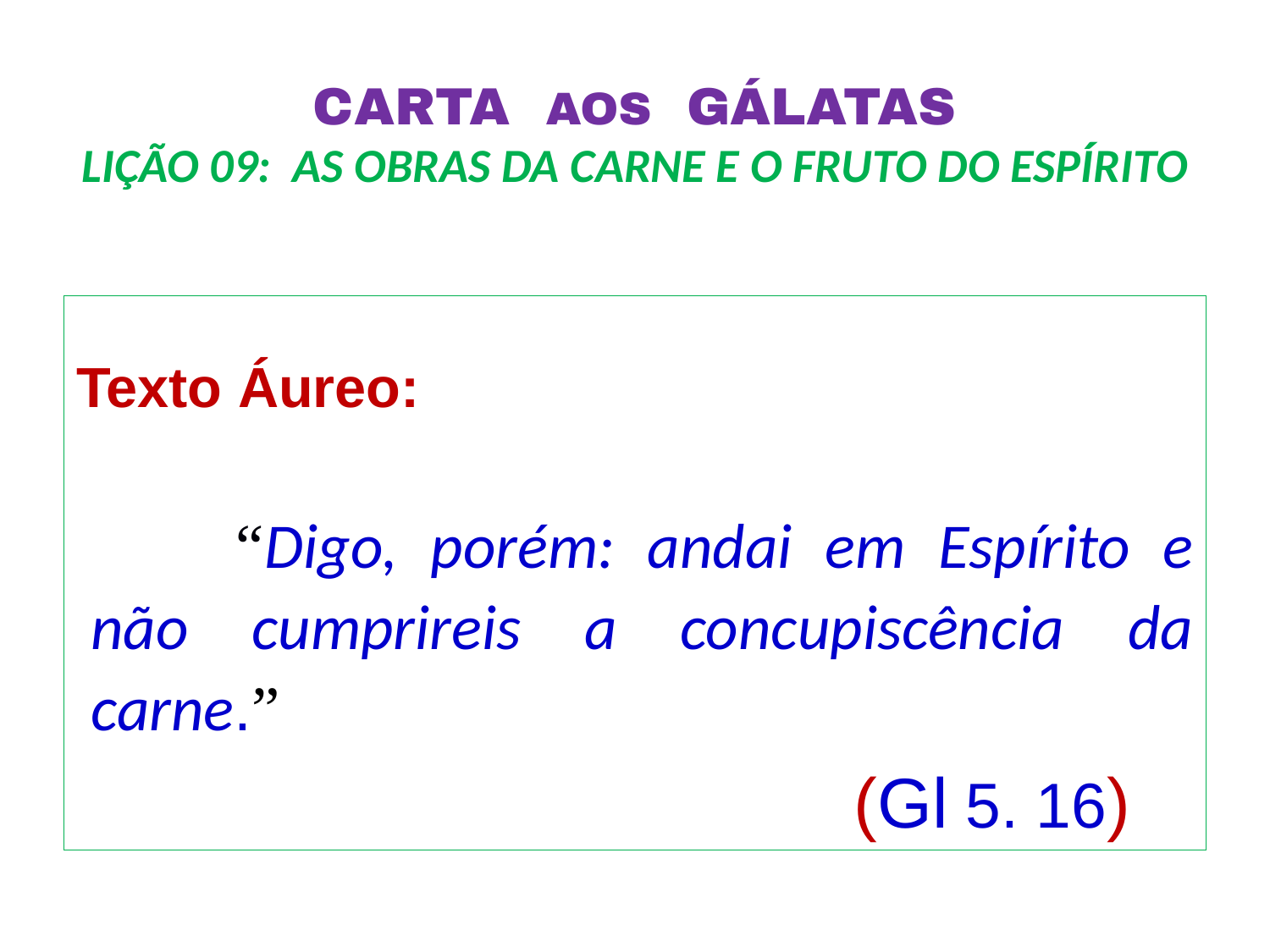

# CARTA  AOS  GÁLATAS LIÇÃO 09:  AS OBRAS DA CARNE E O FRUTO DO ESPÍRITO

Texto Áureo:

 	“Digo, porém: andai em Espírito e não cumprireis a concupiscência da carne.”
						(Gl 5. 16)